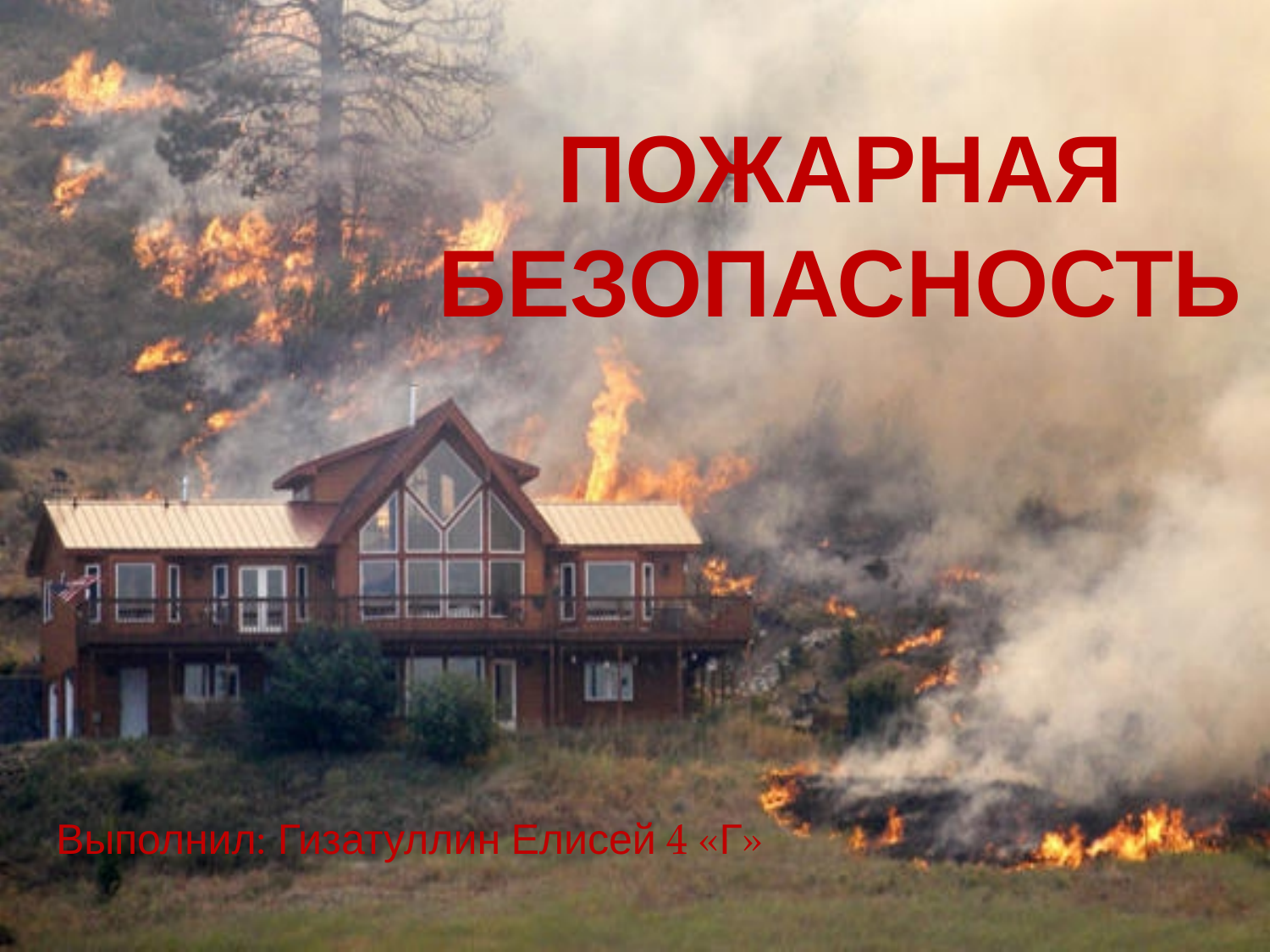

# Пожарная Безопасность
Выполнил: Гизатуллин Елисей 4 «Г»